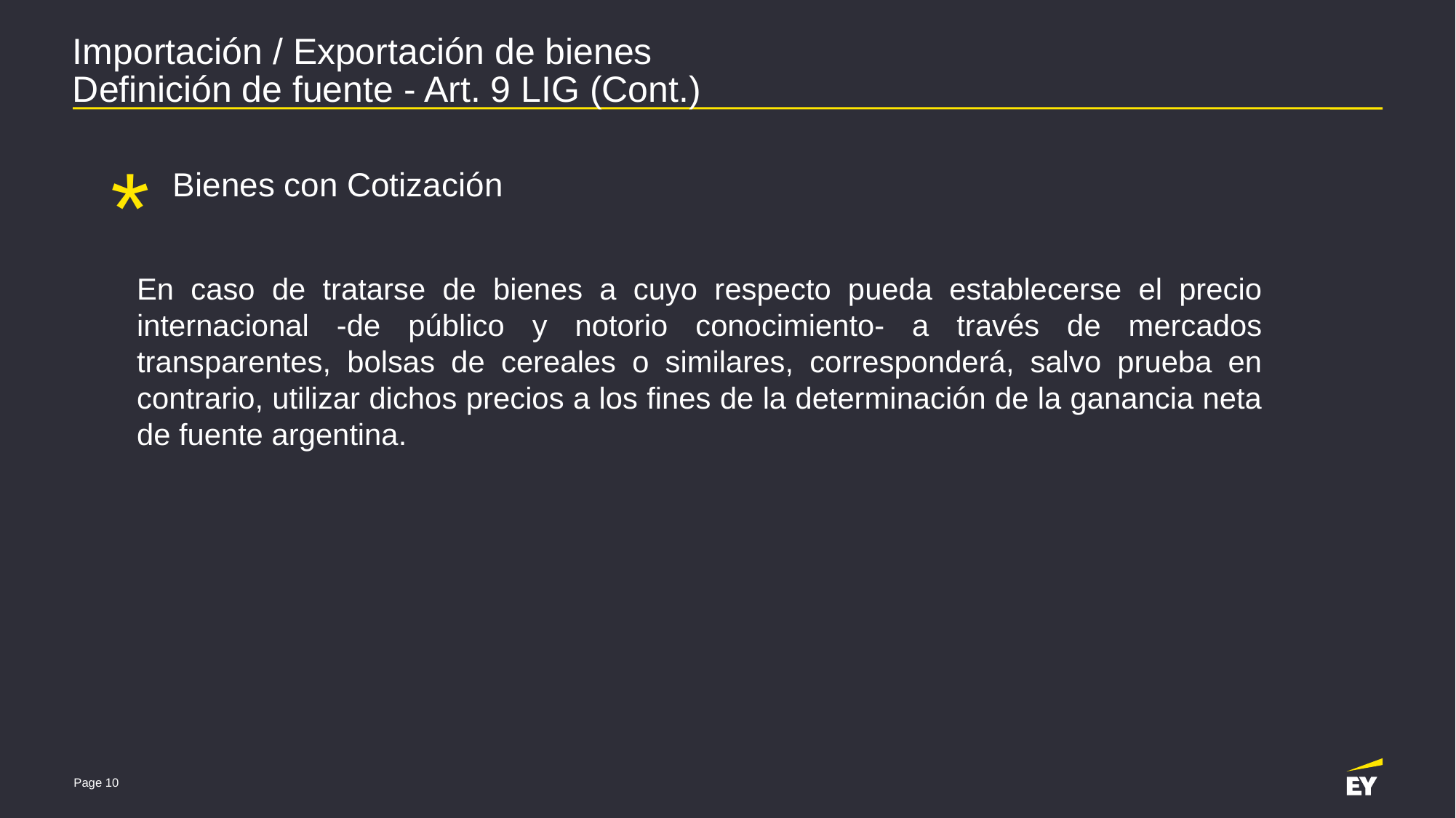

# Importación / Exportación de bienes Definición de fuente - Art. 9 LIG (Cont.)
*
Bienes con Cotización

En caso de tratarse de bienes a cuyo respecto pueda establecerse el precio internacional -de público y notorio conocimiento- a través de mercados transparentes, bolsas de cereales o similares, corresponderá, salvo prueba en contrario, utilizar dichos precios a los fines de la determinación de la ganancia neta de fuente argentina.
Page 10